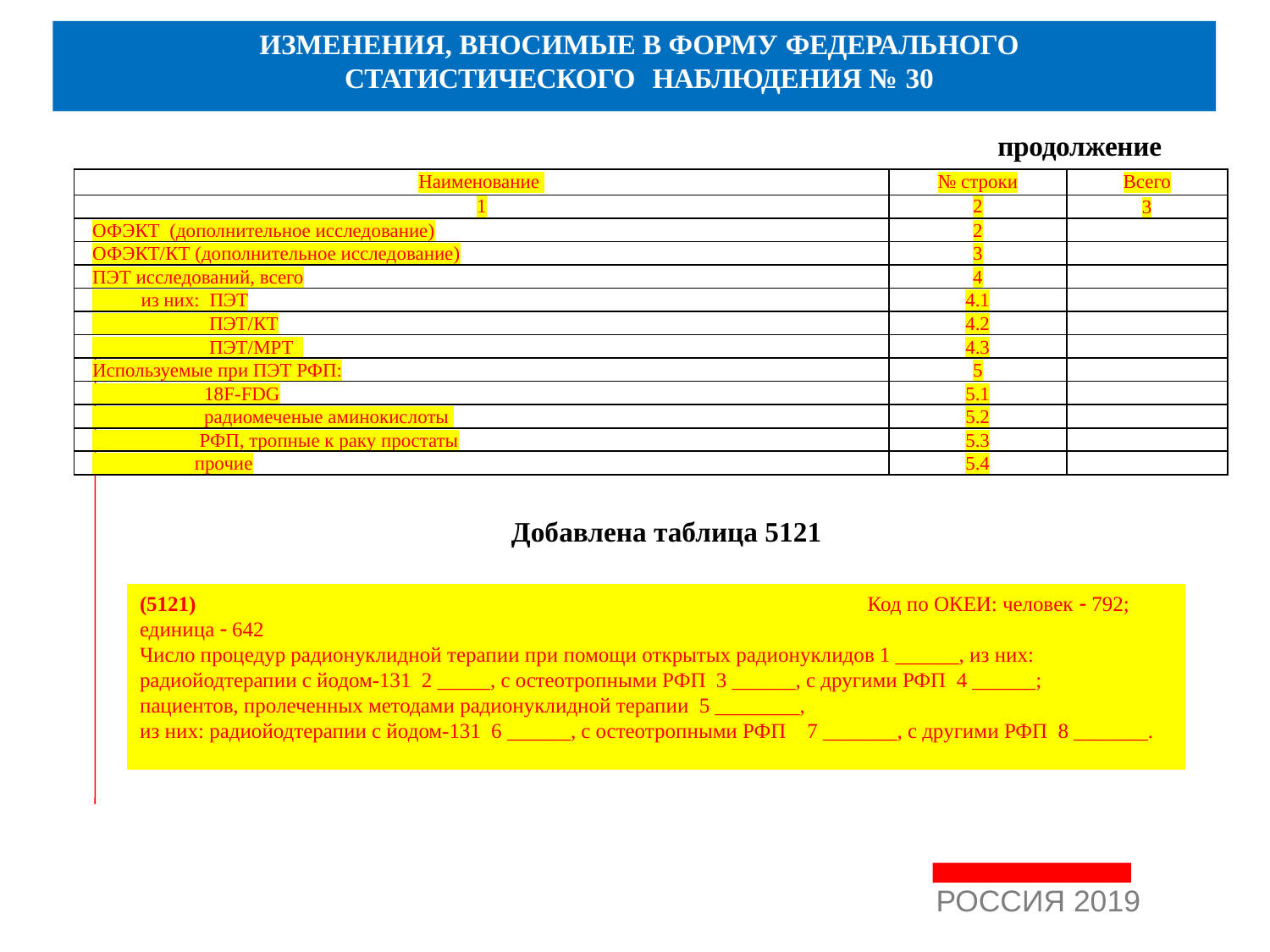

ИЗМЕНЕНИЯ, ВНОСИМЫЕ В ФОРМУ ФЕДЕРАЛЬНОГО
СТАТИСТИЧЕСКОГО	НАБЛЮДЕНИЯ № 30

продолжение
| Наименование | № строки | Всего |
| --- | --- | --- |
| 1 | 2 | 3 |
| ОФЭКТ (дополнительное исследование) | 2 |  |
| ОФЭКТ/КТ (дополнительное исследование) | 3 |  |
| ПЭТ исследований, всего | 4 |  |
| из них: ПЭТ | 4.1 |  |
| ПЭТ/КТ | 4.2 |  |
| ПЭТ/МРТ | 4.3 |  |
| Используемые при ПЭТ РФП: | 5 |  |
| 18F-FDG | 5.1 |  |
| радиомеченые аминокислоты | 5.2 |  |
| РФП, тропные к раку простаты | 5.3 |  |
| прочие | 5.4 |  |

Добавлена таблица 5121
(5121)                                                                                                                               Код по ОКЕИ: человек − 792; единица − 642
Число процедур радионуклидной терапии при помощи открытых радионуклидов 1 ______, из них: радиойодтерапии с йодом-131  2 _____, с остеотропными РФП  3 ______, с другими РФП  4 ______;
пациентов, пролеченных методами радионуклидной терапии  5 ________,
из них: радиойодтерапии с йодом-131  6 ______, с остеотропными РФП    7 _______, с другими РФП  8 _______.

РОССИЯ 2019